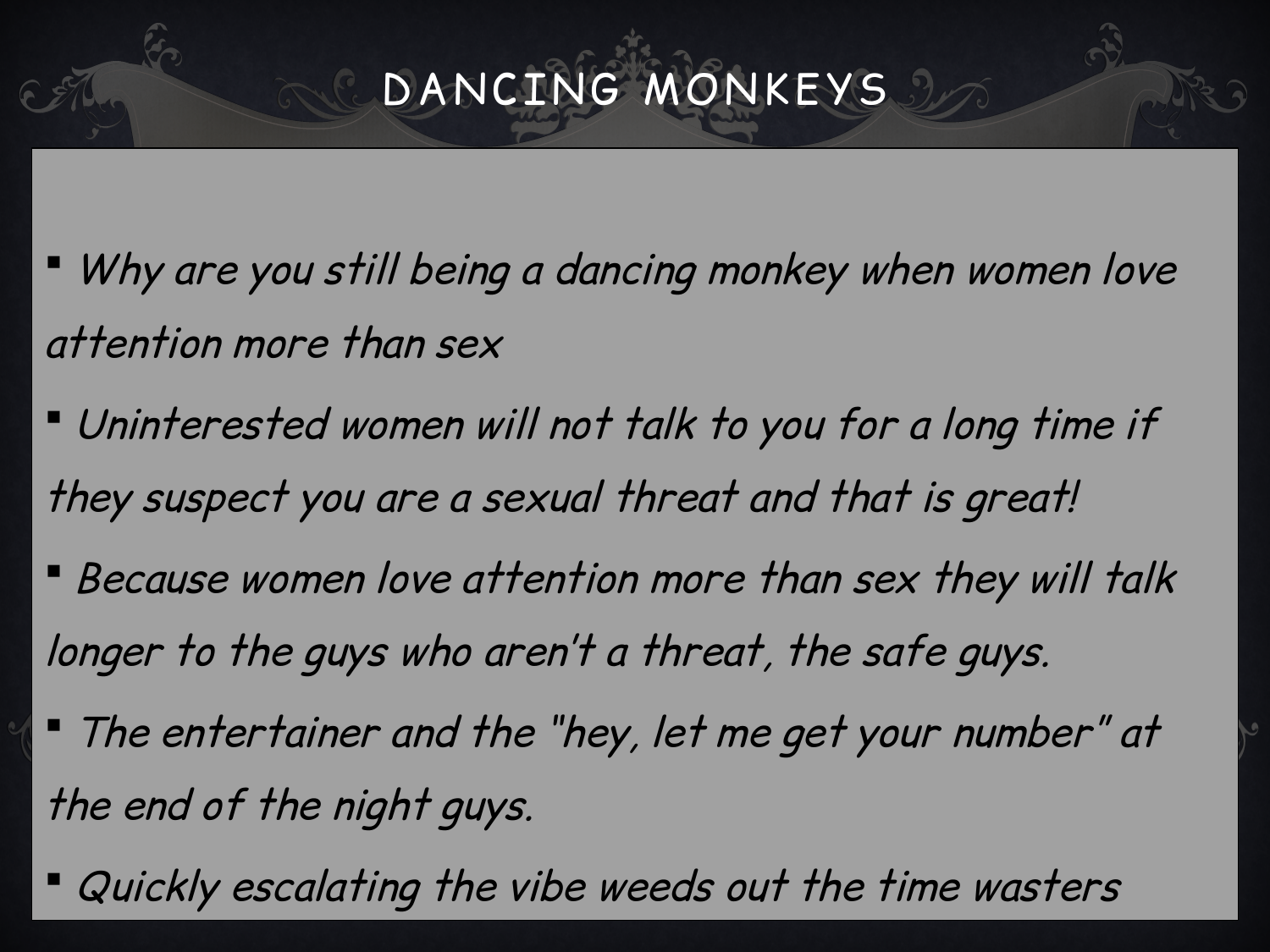

# Dancing Monkeys

 Why are you still being a dancing monkey when women love attention more than sex
 Uninterested women will not talk to you for a long time if they suspect you are a sexual threat and that is great!
 Because women love attention more than sex they will talk longer to the guys who aren’t a threat, the safe guys.
 The entertainer and the “hey, let me get your number” at the end of the night guys.
 Quickly escalating the vibe weeds out the time wasters